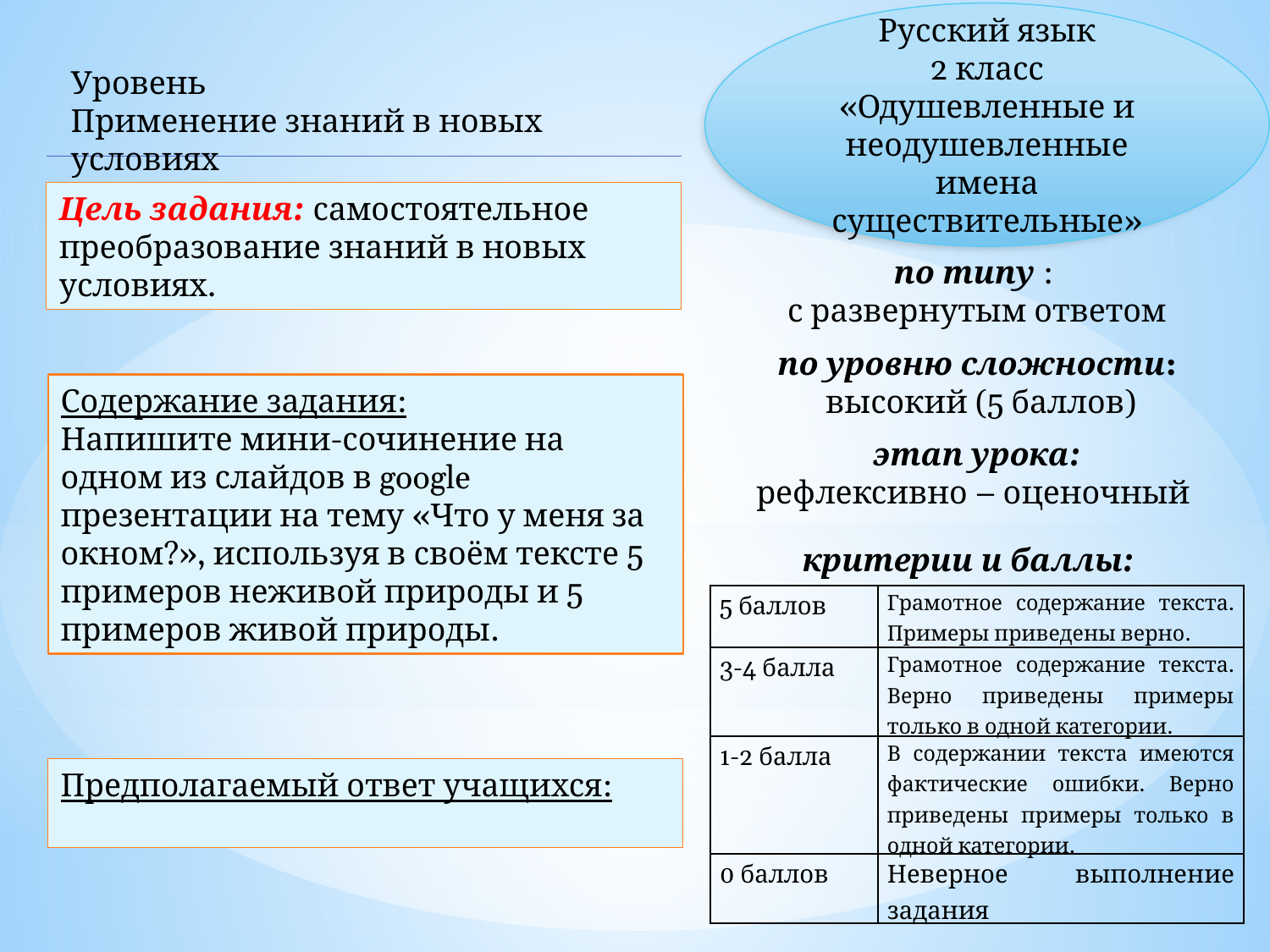

Русский язык
2 класс
«Одушевленные и неодушевленные имена существительные»
Уровень
Применение знаний в новых условиях
Цель задания: самостоятельное преобразование знаний в новых условиях.
по типу :
с развернутым ответом

по уровню сложности:
 высокий (5 баллов)

этап урока:
рефлексивно – оценочный

Содержание задания:
Напишите мини-сочинение на одном из слайдов в google презентации на тему «Что у меня за окном?», используя в своём тексте 5 примеров неживой природы и 5 примеров живой природы.
критерии и баллы:
| 5 баллов | Грамотное содержание текста. Примеры приведены верно. |
| --- | --- |
| 3-4 балла | Грамотное содержание текста. Верно приведены примеры только в одной категории. |
| 1-2 балла | В содержании текста имеются фактические ошибки. Верно приведены примеры только в одной категории. |
| 0 баллов | Неверное выполнение задания |

Предполагаемый ответ учащихся: